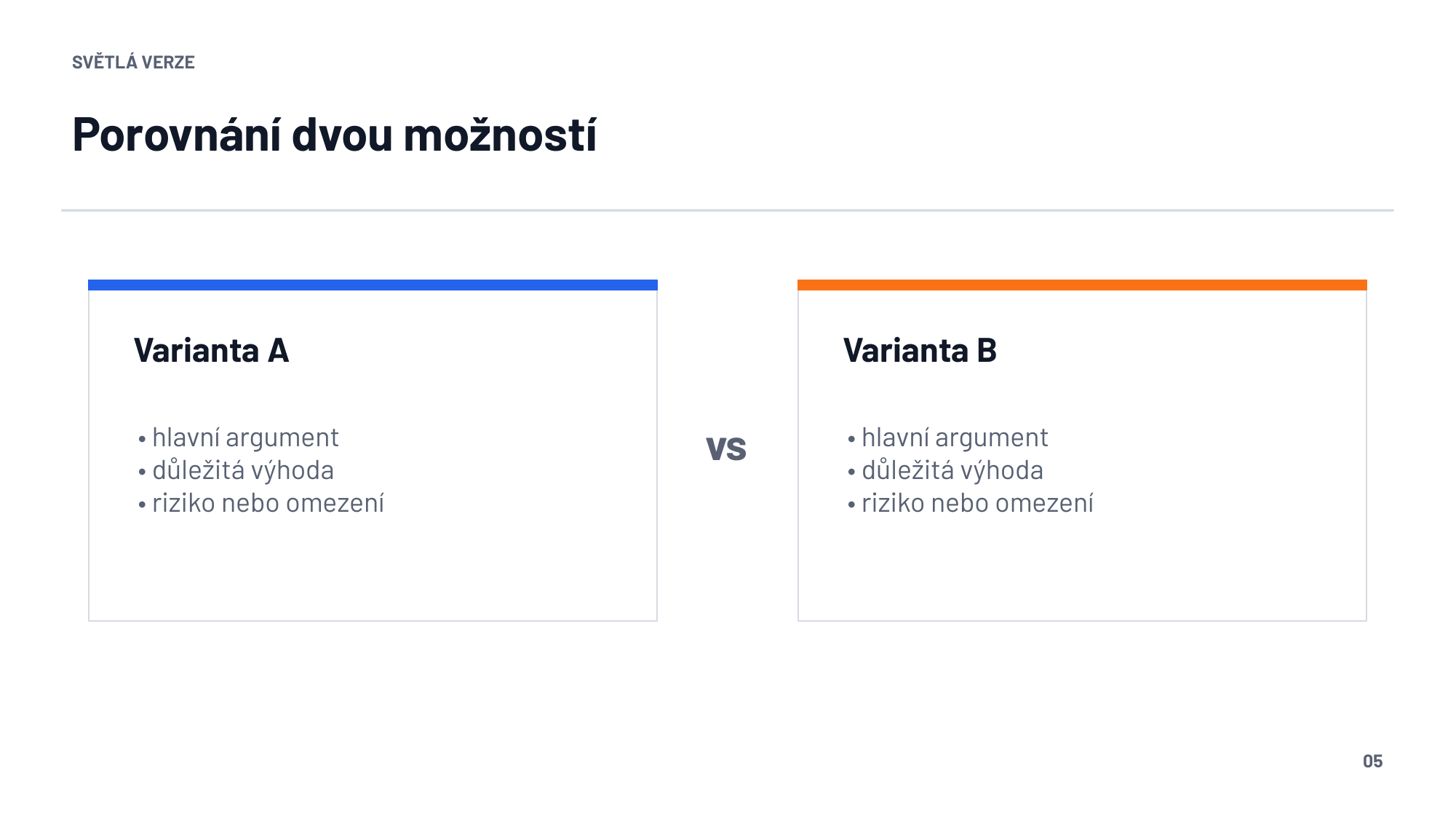

SVĚTLÁ VERZE
Porovnání dvou možností

Varianta A
Varianta B
vs
• hlavní argument
• důležitá výhoda
• riziko nebo omezení
• hlavní argument
• důležitá výhoda
• riziko nebo omezení
05